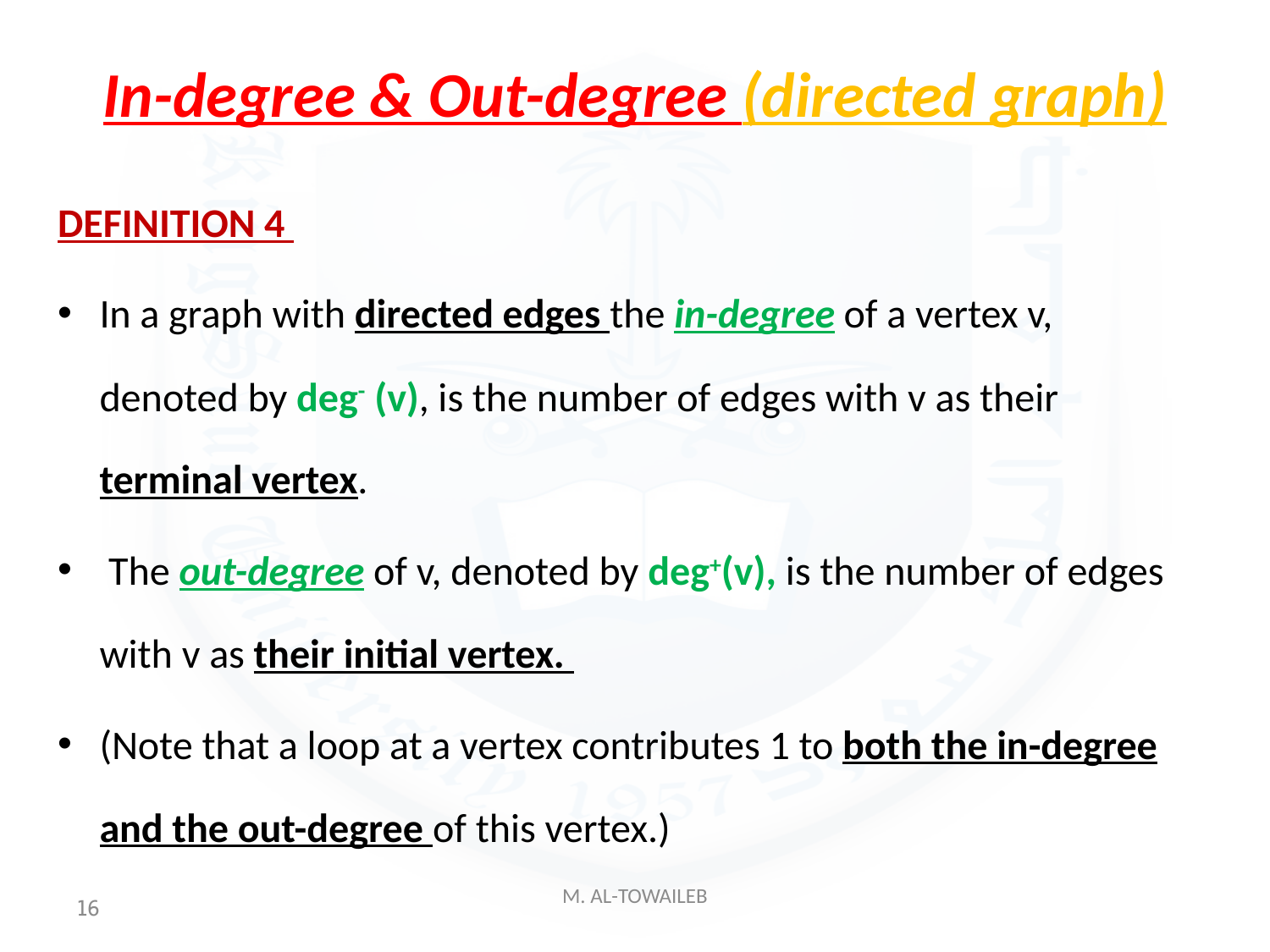

# In-degree & Out-degree (directed graph)
DEFINITION 4
In a graph with directed edges the in-degree of a vertex v, denoted by deg- (v), is the number of edges with v as their terminal vertex.
 The out-degree of v, denoted by deg+(v), is the number of edges with v as their initial vertex.
(Note that a loop at a vertex contributes 1 to both the in-degree and the out-degree of this vertex.)

16
M. AL-TOWAILEB